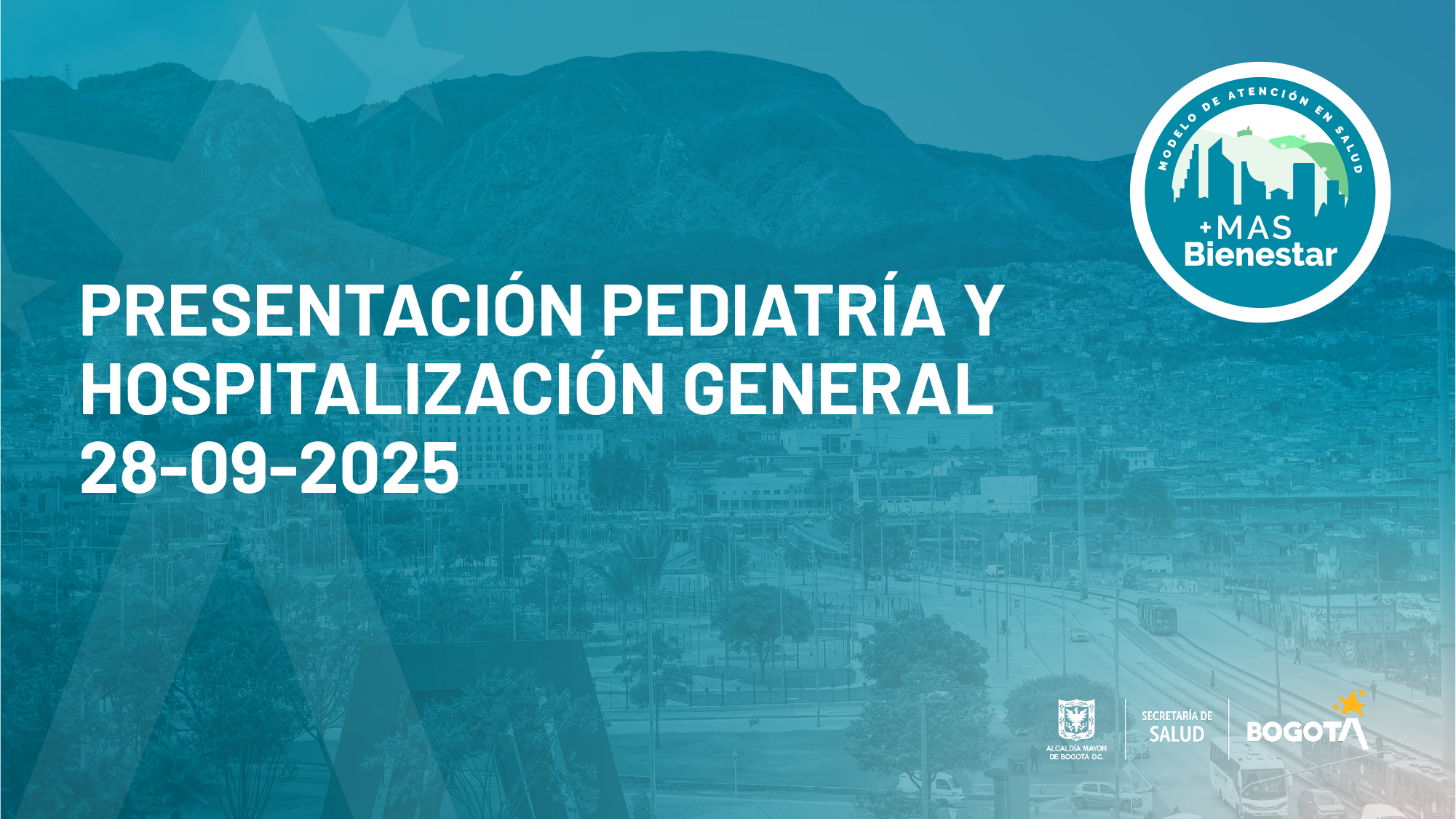

# PRESENTACIÓN PEDIATRÍA Y HOSPITALIZACIÓN GENERAL 28-09-2025